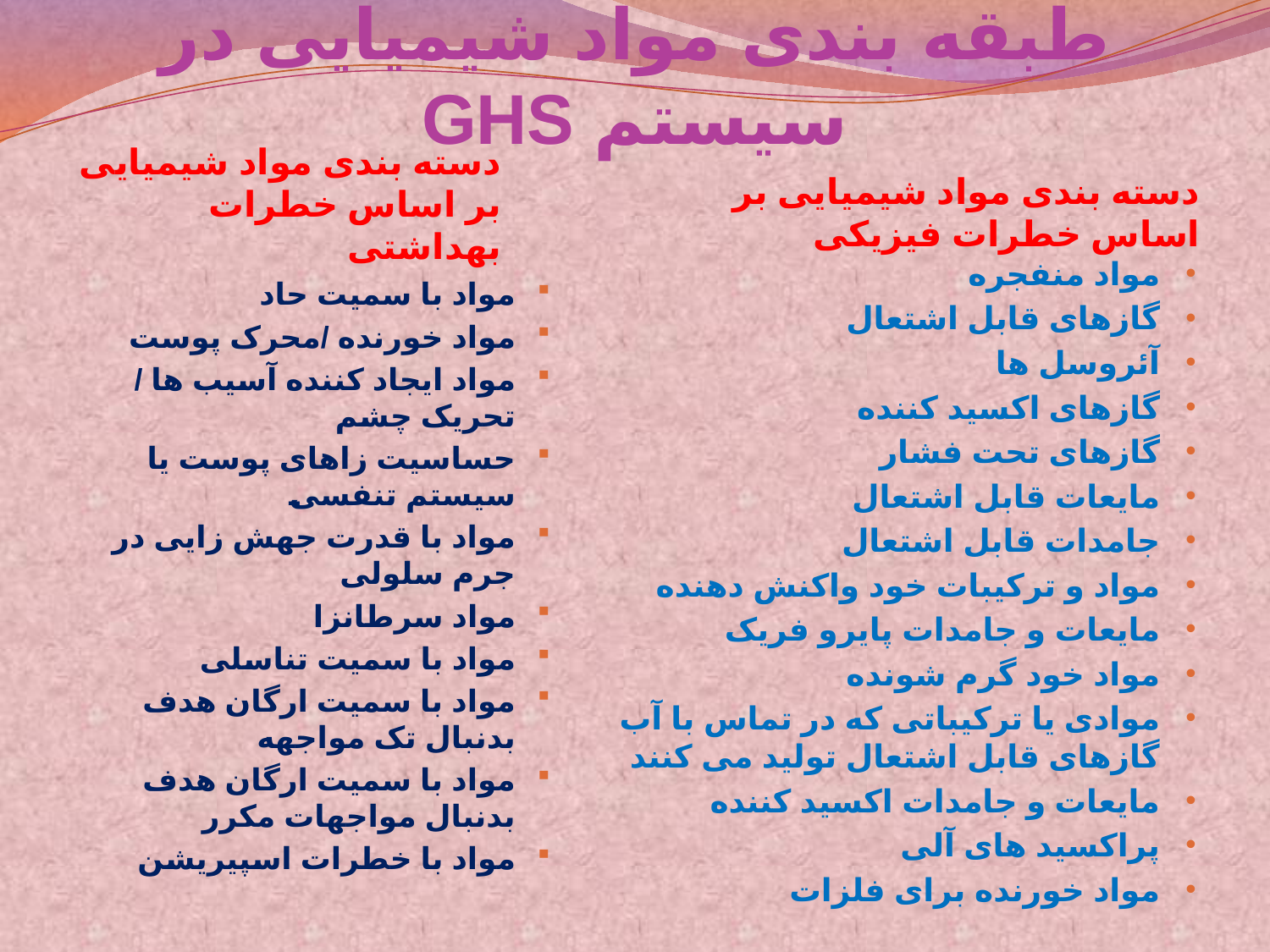

# طبقه بندی مواد شیمیایی در سیستم GHS
دسته بندی مواد شیمیایی بر اساس خطرات فیزیکی
دسته بندی مواد شیمیایی بر اساس خطرات بهداشتی

مواد منفجره
گازهای قابل اشتعال
آئروسل ها
گازهای اکسید کننده
گازهای تحت فشار
مایعات قابل اشتعال
جامدات قابل اشتعال
مواد و ترکیبات خود واکنش دهنده
مایعات و جامدات پایرو فریک
مواد خود گرم شونده
موادی یا ترکیباتی که در تماس با آب گازهای قابل اشتعال تولید می کنند
مایعات و جامدات اکسید کننده
پراکسید های آلی
مواد خورنده برای فلزات

مواد با سمیت حاد
مواد خورنده /محرک پوست
مواد ایجاد کننده آسیب ها / تحریک چشم
حساسیت زاهای پوست یا سیستم تنفسی
مواد با قدرت جهش زایی در جرم سلولی
مواد سرطانزا
مواد با سمیت تناسلی
مواد با سمیت ارگان هدف بدنبال تک مواجهه
مواد با سمیت ارگان هدف بدنبال مواجهات مکرر
مواد با خطرات اسپیریشن